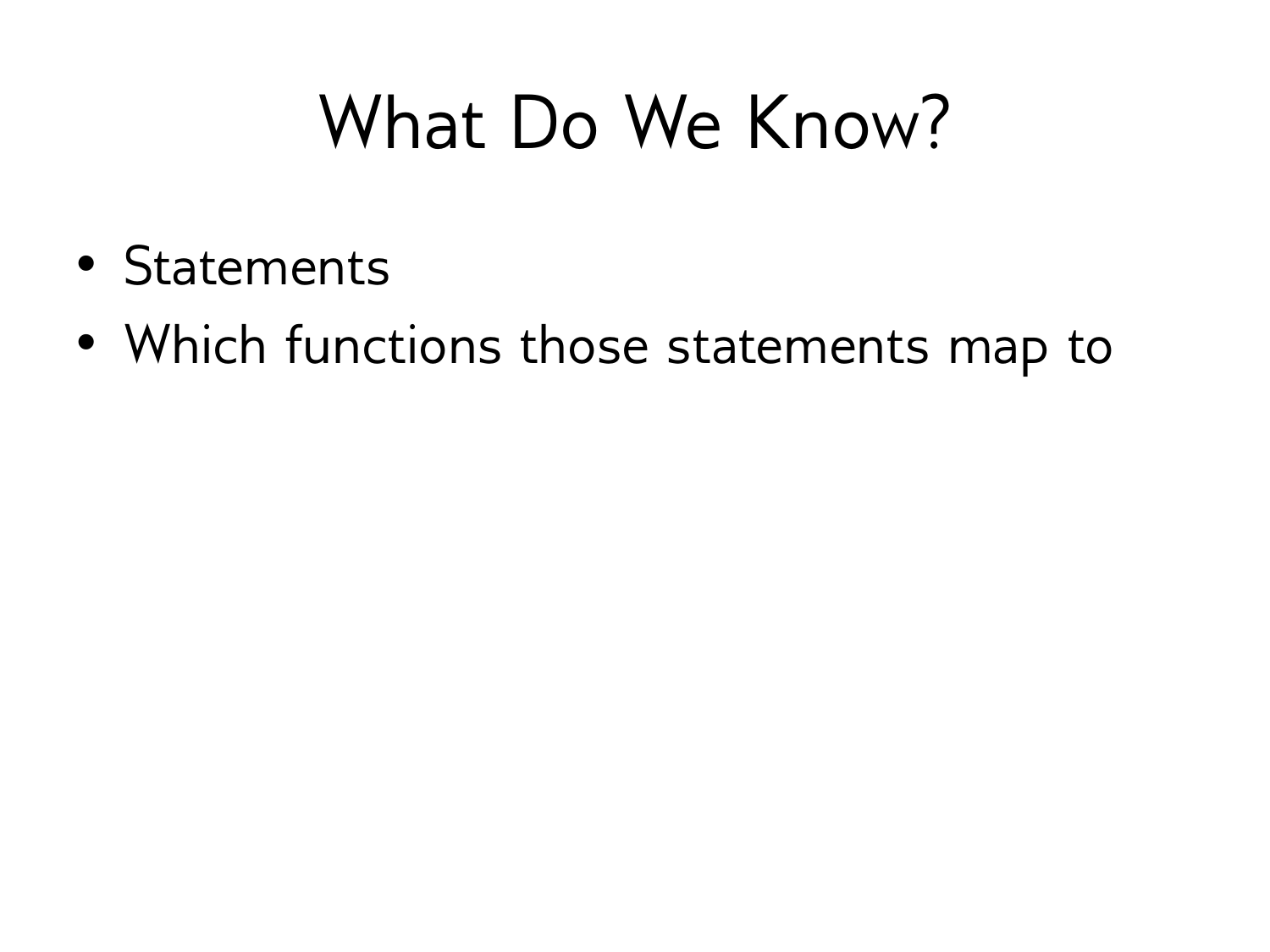

# What Do We Know?
Statements
Which functions those statements map to